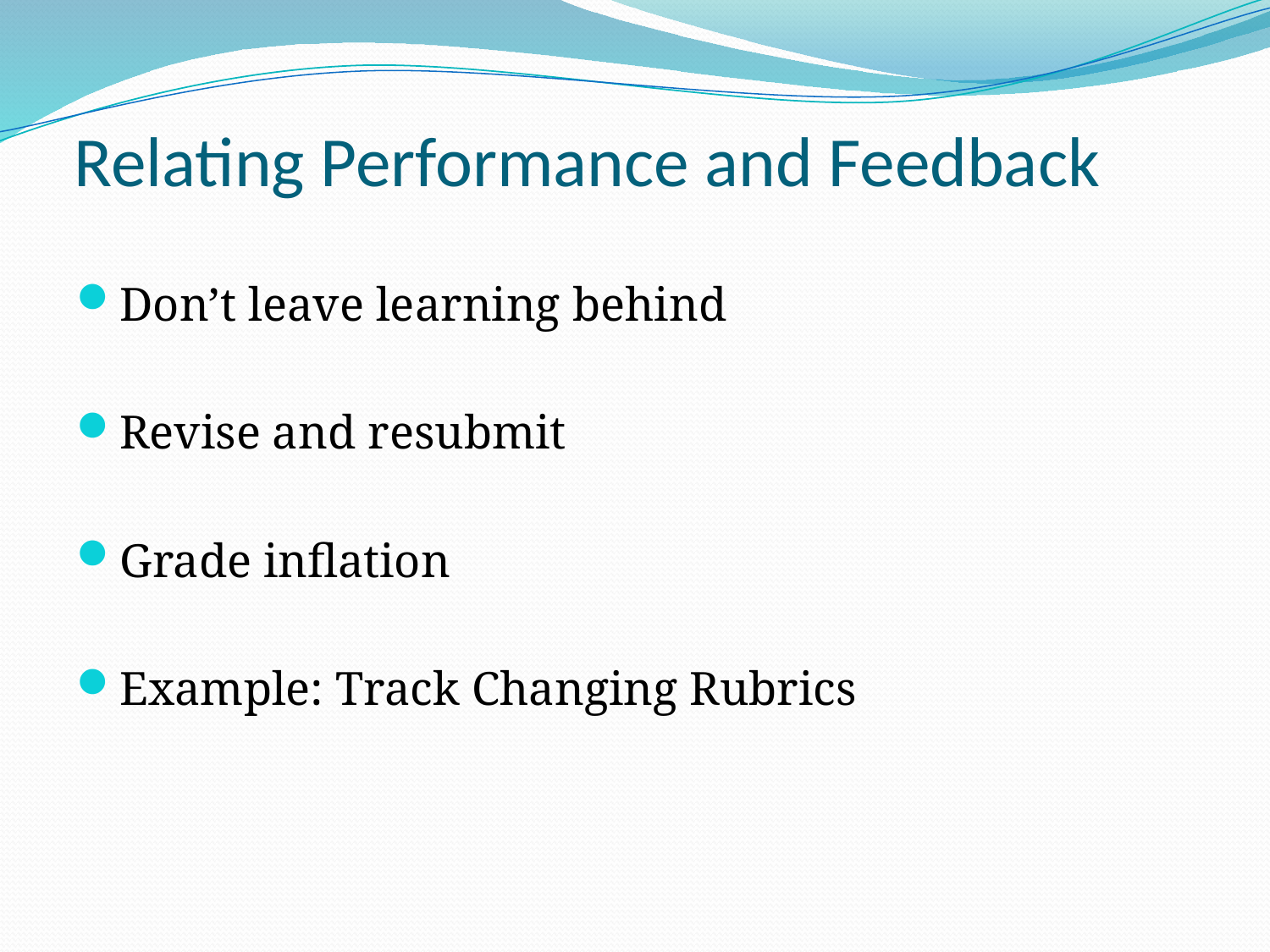

# Relating Performance and Feedback
Don’t leave learning behind

Revise and resubmit

Grade inflation

Example: Track Changing Rubrics